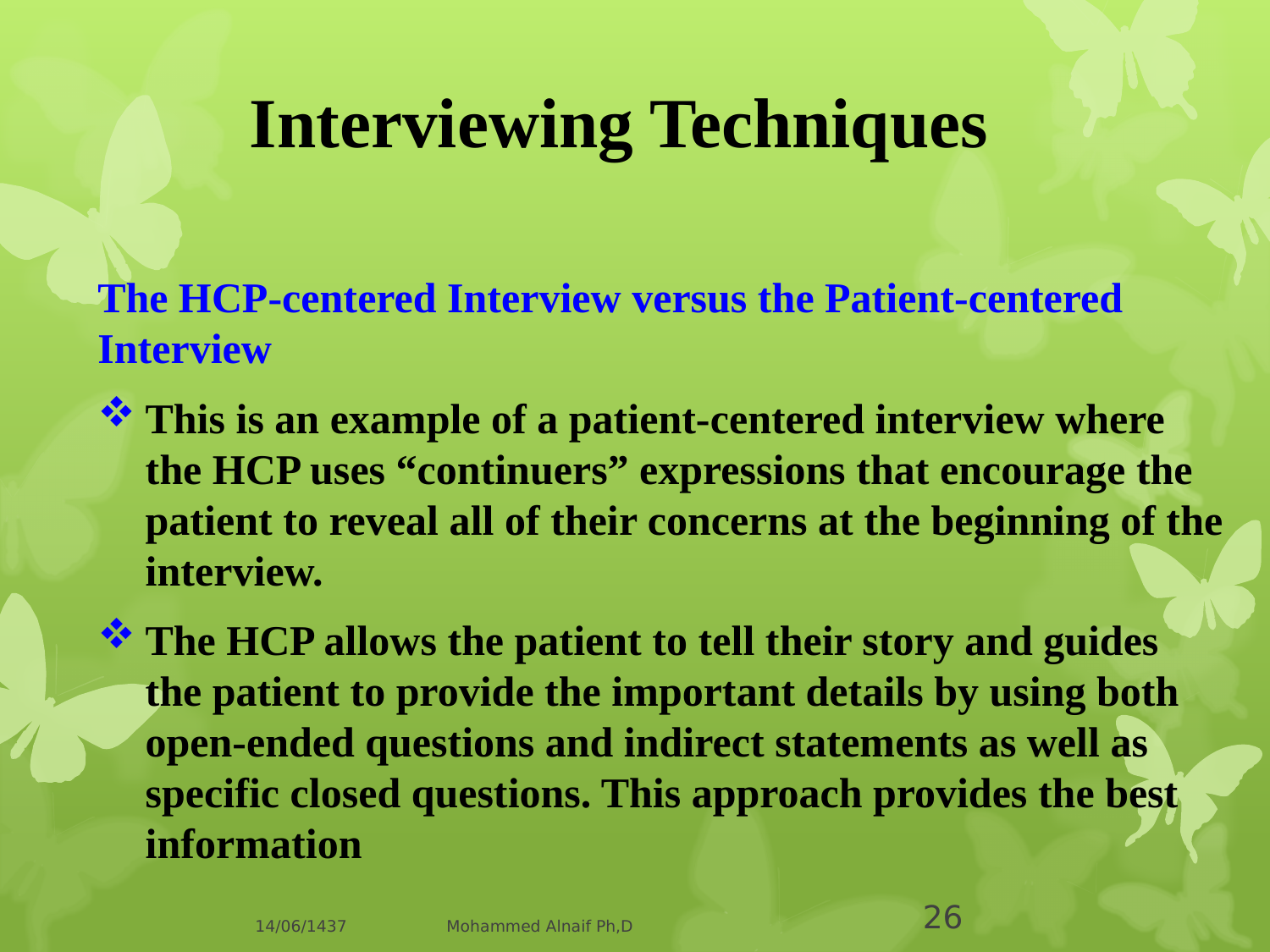

# Interviewing Techniques
The HCP-centered Interview versus the Patient-centered Interview
This is an example of a patient-centered interview where the HCP uses “continuers” expressions that encourage the patient to reveal all of their concerns at the beginning of the interview.
The HCP allows the patient to tell their story and guides the patient to provide the important details by using both open-ended questions and indirect statements as well as specific closed questions. This approach provides the best information
14/06/1437
Mohammed Alnaif Ph,D
26